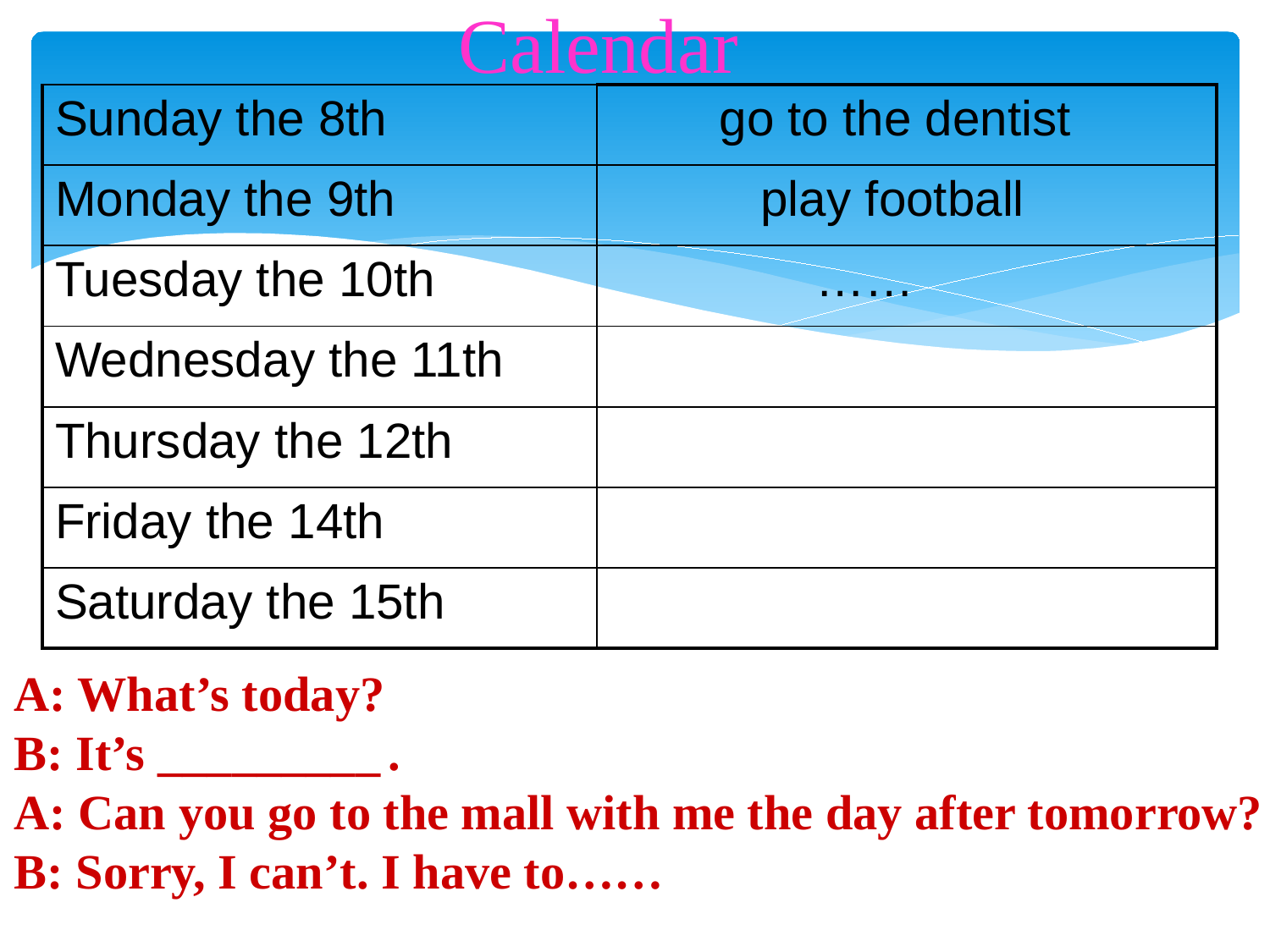

Calendar

| Sunday the 8th | go to the dentist |
| --- | --- |
| Monday the 9th | play football |
| Tuesday the 10th | …… |
| Wednesday the 11th |  |
| Thursday the 12th |  |
| Friday the 14th |  |
| Saturday the 15th |  |
A: What’s today?
B: It’s _________ .
A: Can you go to the mall with me the day after tomorrow?
B: Sorry, I can’t. I have to……